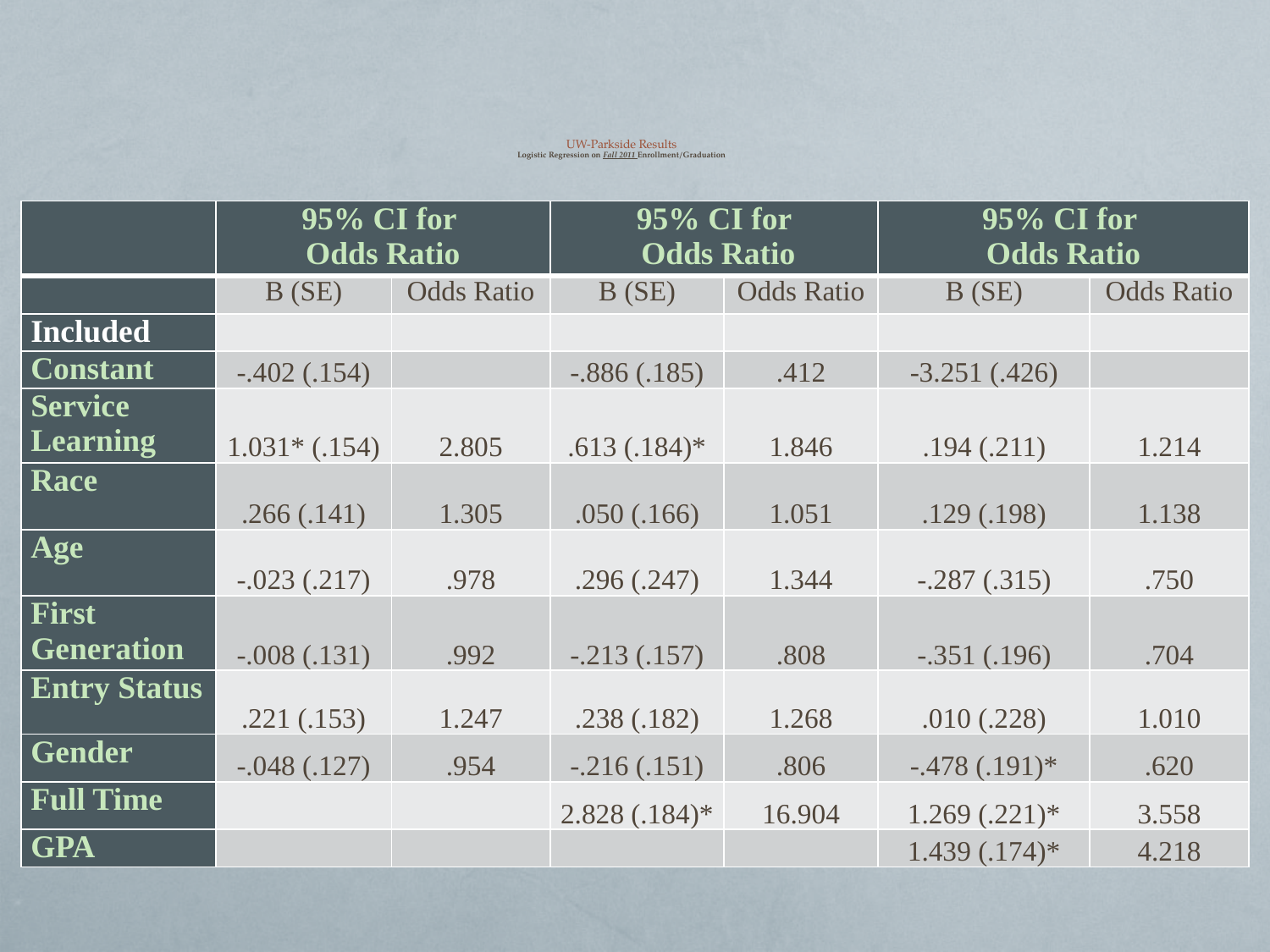

# UW-Parkside Results Logistic Regression on Fall 2011 Enrollment/Graduation
|  | 95% CI for Odds Ratio |  | 95% CI for Odds Ratio |  | 95% CI for Odds Ratio |  |
| --- | --- | --- | --- | --- | --- | --- |
|  | B (SE) | Odds Ratio | B (SE) | Odds Ratio | B (SE) | Odds Ratio |
| Included |  |  |  |  |  |  |
| Constant | -.402 (.154) |  | -.886 (.185) | .412 | -3.251 (.426) |  |
| Service Learning | 1.031\* (.154) | 2.805 | .613 (.184)\* | 1.846 | .194 (.211) | 1.214 |
| Race | .266 (.141) | 1.305 | .050 (.166) | 1.051 | .129 (.198) | 1.138 |
| Age | -.023 (.217) | .978 | .296 (.247) | 1.344 | -.287 (.315) | .750 |
| First Generation | -.008 (.131) | .992 | -.213 (.157) | .808 | -.351 (.196) | .704 |
| Entry Status | .221 (.153) | 1.247 | .238 (.182) | 1.268 | .010 (.228) | 1.010 |
| Gender | -.048 (.127) | .954 | -.216 (.151) | .806 | -.478 (.191)\* | .620 |
| Full Time |  |  | 2.828 (.184)\* | 16.904 | 1.269 (.221)\* | 3.558 |
| GPA |  |  |  |  | 1.439 (.174)\* | 4.218 |